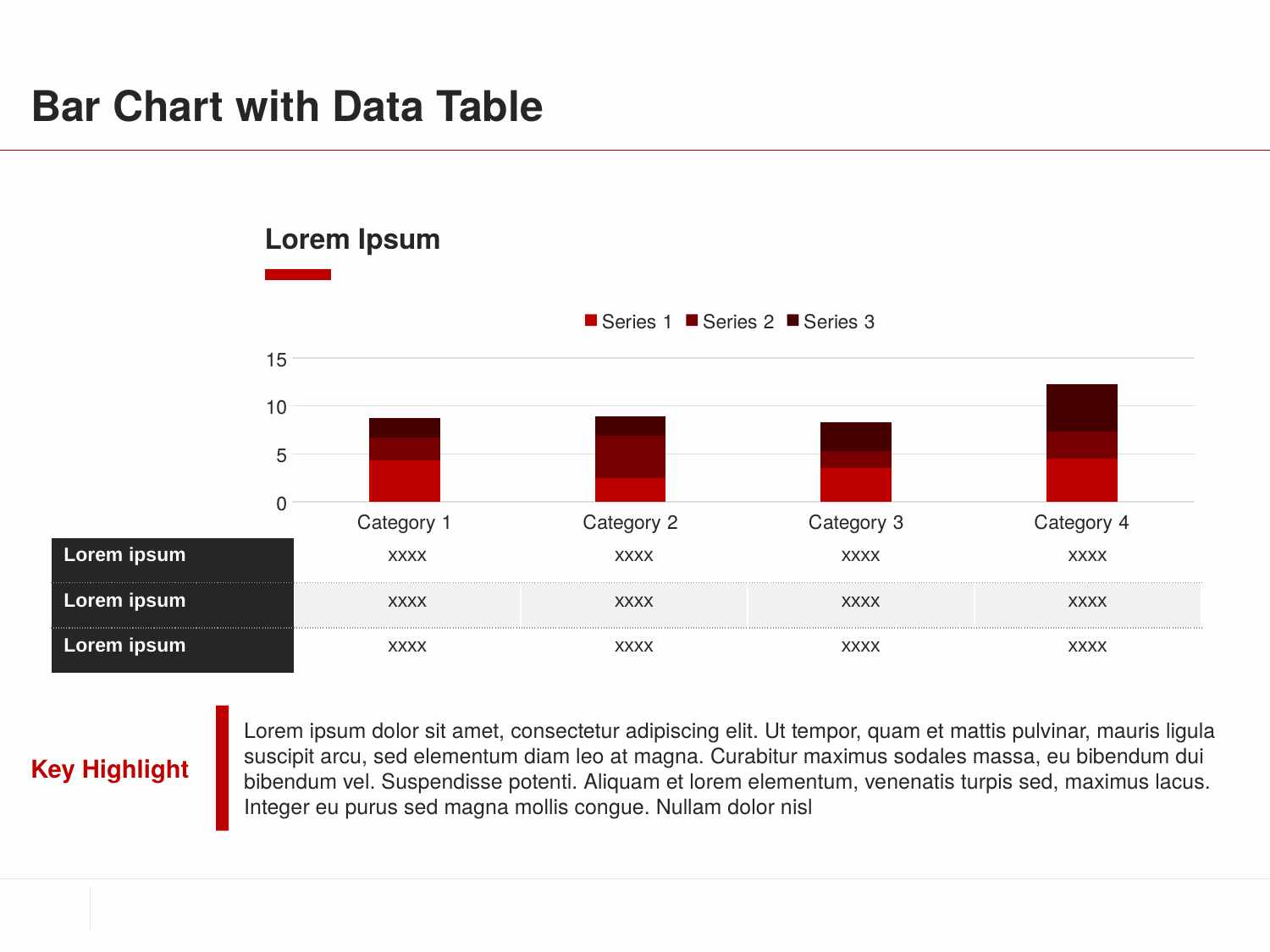

# Bar Chart with Data Table
Lorem Ipsum

### Chart

| Category | Series 1 | Series 2 | Series 3 |
|---|---|---|---|
| Category 1 | 4.3 | 2.4 | 2.0 |
| Category 2 | 2.5 | 4.4 | 2.0 |
| Category 3 | 3.5 | 1.8 | 3.0 |
| Category 4 | 4.5 | 2.8 | 5.0 |
| Lorem ipsum | xxxx | xxxx | xxxx | xxxx |
| --- | --- | --- | --- | --- |
| Lorem ipsum | xxxx | xxxx | xxxx | xxxx |
| Lorem ipsum | xxxx | xxxx | xxxx | xxxx |

Lorem ipsum dolor sit amet, consectetur adipiscing elit. Ut tempor, quam et mattis pulvinar, mauris ligula suscipit arcu, sed elementum diam leo at magna. Curabitur maximus sodales massa, eu bibendum dui bibendum vel. Suspendisse potenti. Aliquam et lorem elementum, venenatis turpis sed, maximus lacus. Integer eu purus sed magna mollis congue. Nullam dolor nisl
Key Highlight